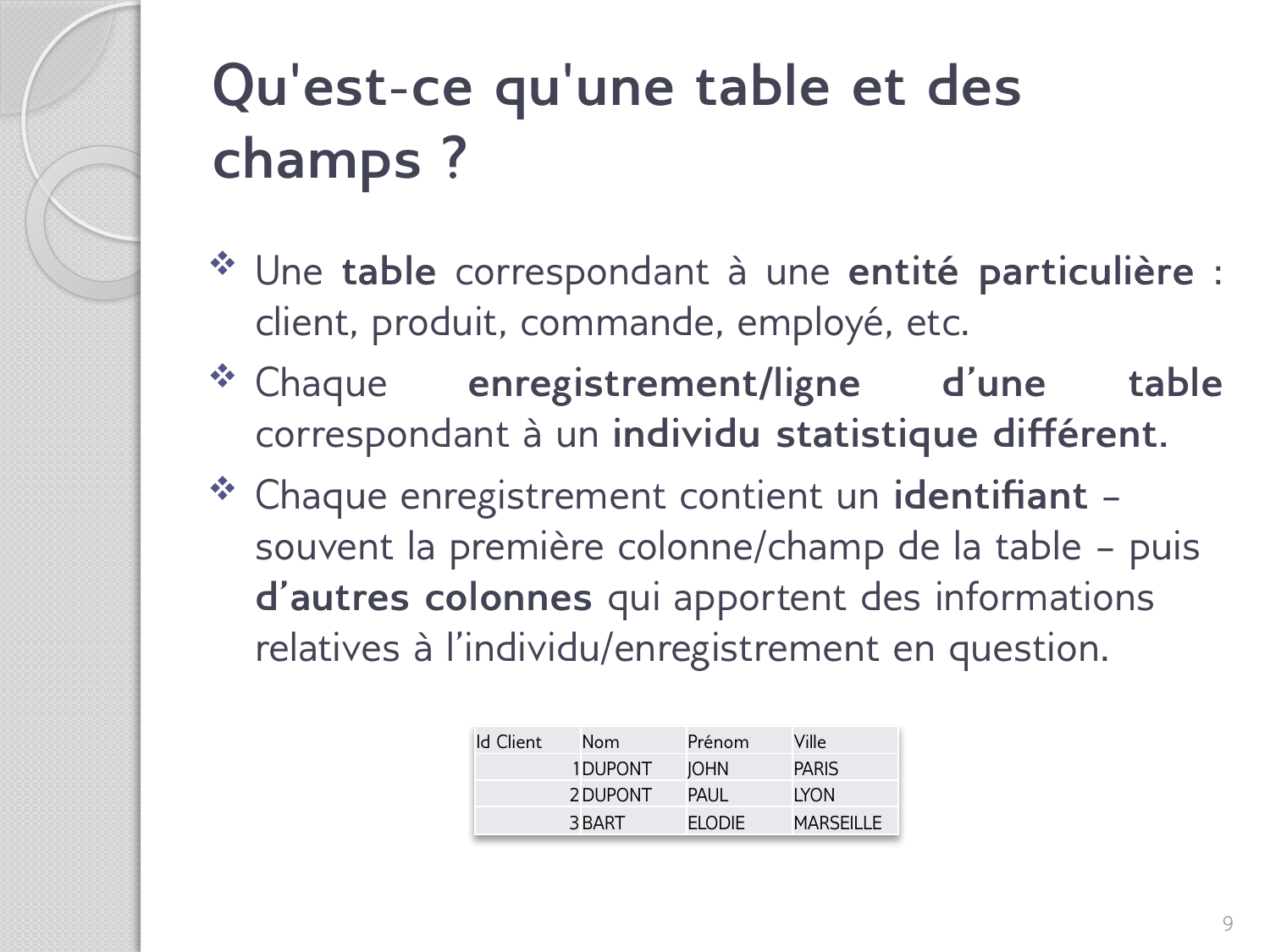

# Qu'est-ce qu'une table et des champs ?
Une table correspondant à une entité particulière : client, produit, commande, employé, etc.
Chaque enregistrement/ligne d’une table correspondant à un individu statistique différent.
Chaque enregistrement contient un identifiant – souvent la première colonne/champ de la table – puis d’autres colonnes qui apportent des informations relatives à l’individu/enregistrement en question.
| Id Client | Nom | Prénom | Ville |
| --- | --- | --- | --- |
| 1 | DUPONT | JOHN | PARIS |
| 2 | DUPONT | PAUL | LYON |
| 3 | BART | ELODIE | MARSEILLE |
9